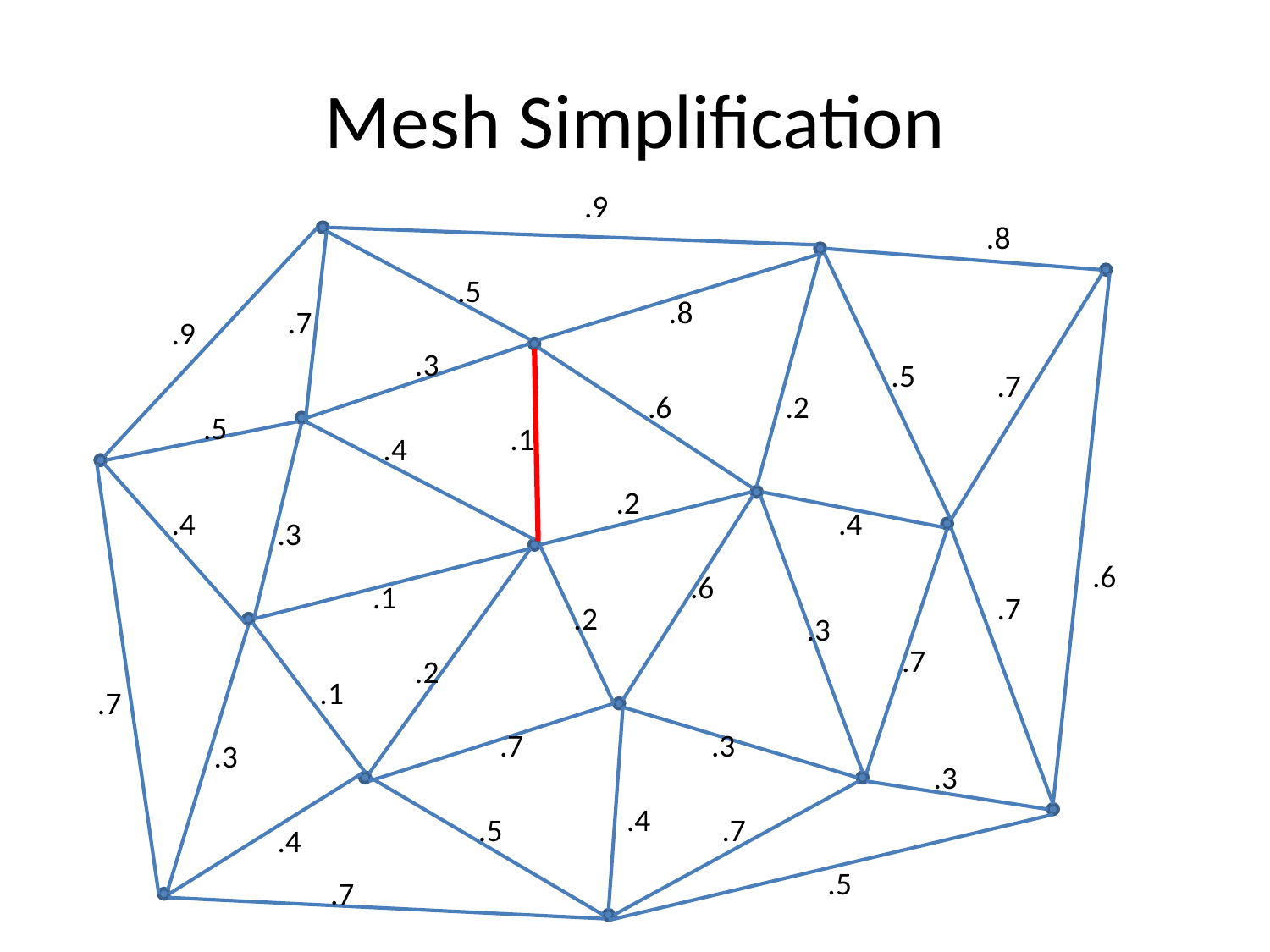

# Mesh Simplification
.9
.8

.5

.8
.7
.9
.3

.5
.7
.6
.2
.5

.1
.4

.2

.4
.4
.3

.6
.6
.1
.7
.2
.3

.7
.2
.1
.7

.7
.3
.3
.3

.4
.5
.7

.4
.5
.7